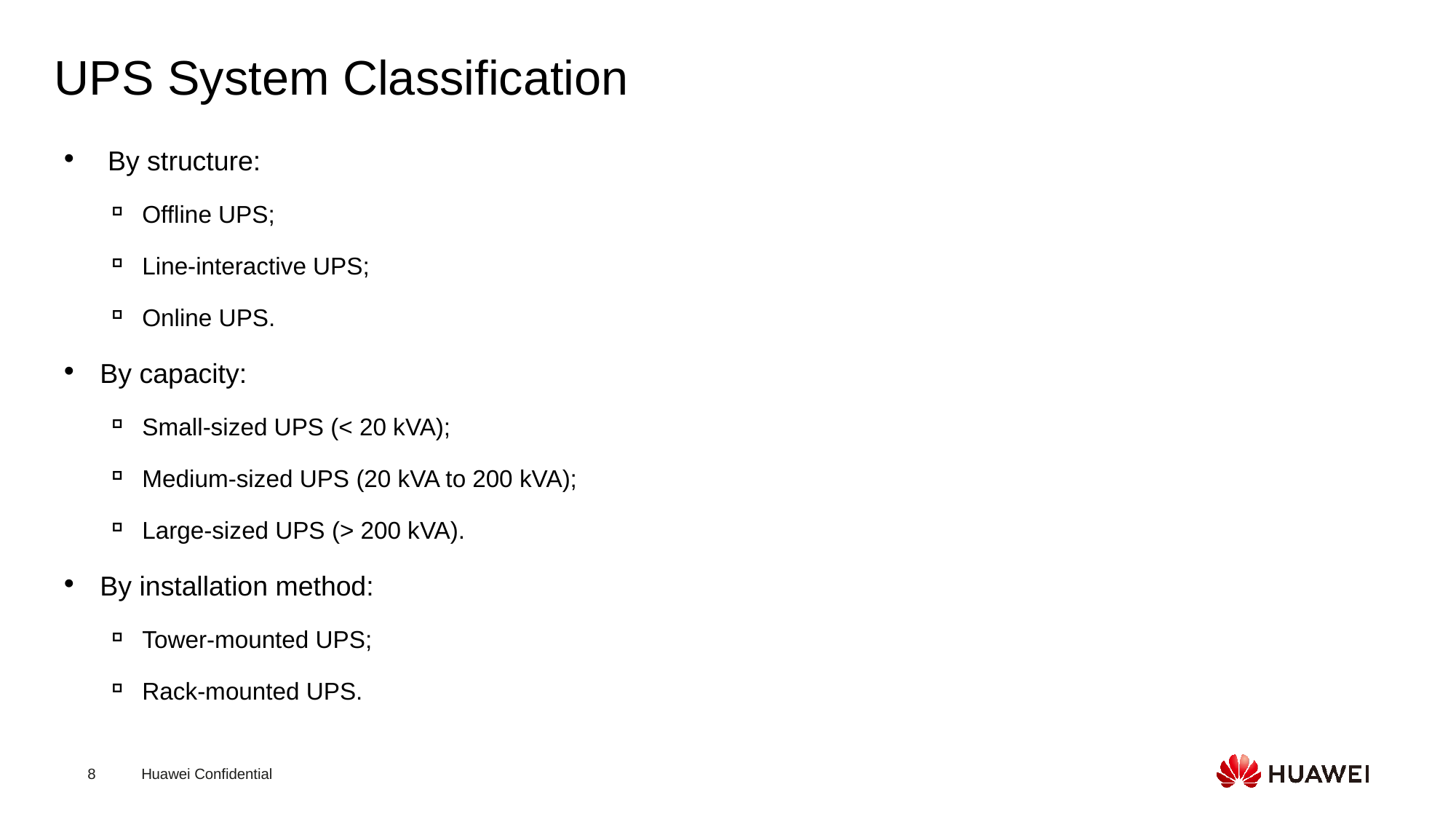

# UPS System Classification
 By structure:
Offline UPS;
Line-interactive UPS;
Online UPS.
By capacity:
Small-sized UPS (< 20 kVA);
Medium-sized UPS (20 kVA to 200 kVA);
Large-sized UPS (> 200 kVA).
By installation method:
Tower-mounted UPS;
Rack-mounted UPS.